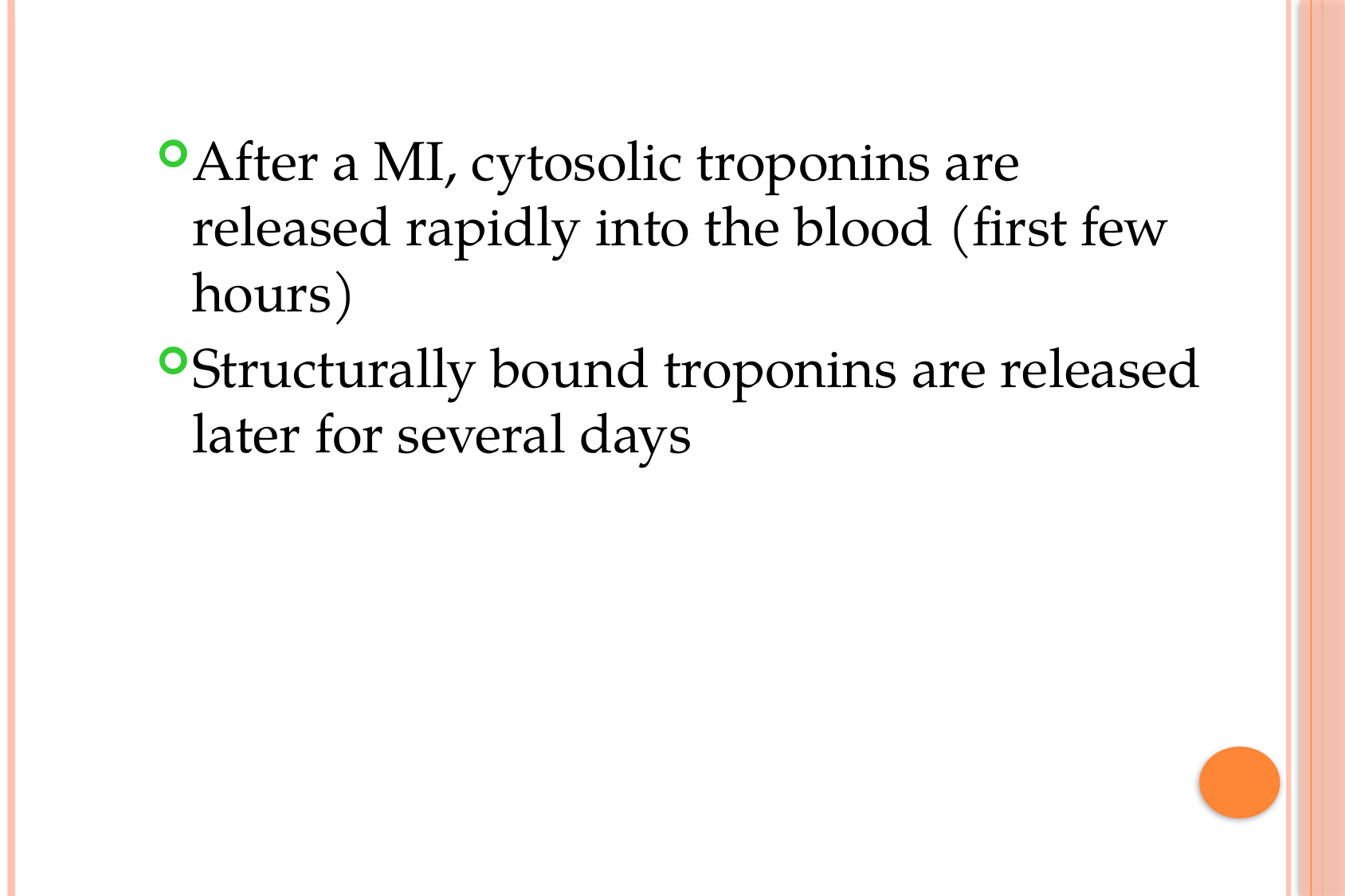

After a MI, cytosolic troponins are released rapidly into the blood (first few hours)
Structurally bound troponins are released later for several days